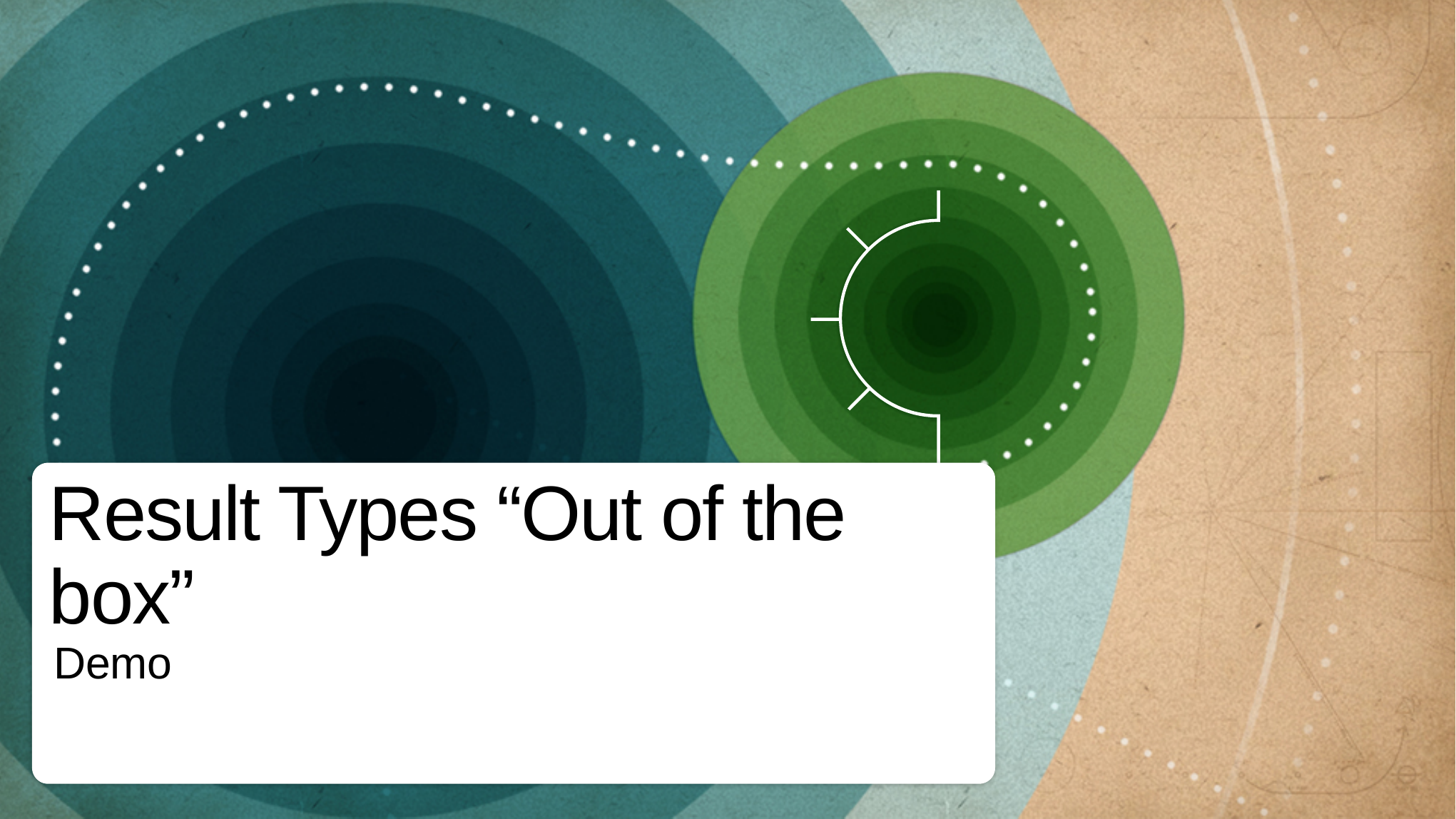

# Result Types “Out of the box”
Demo